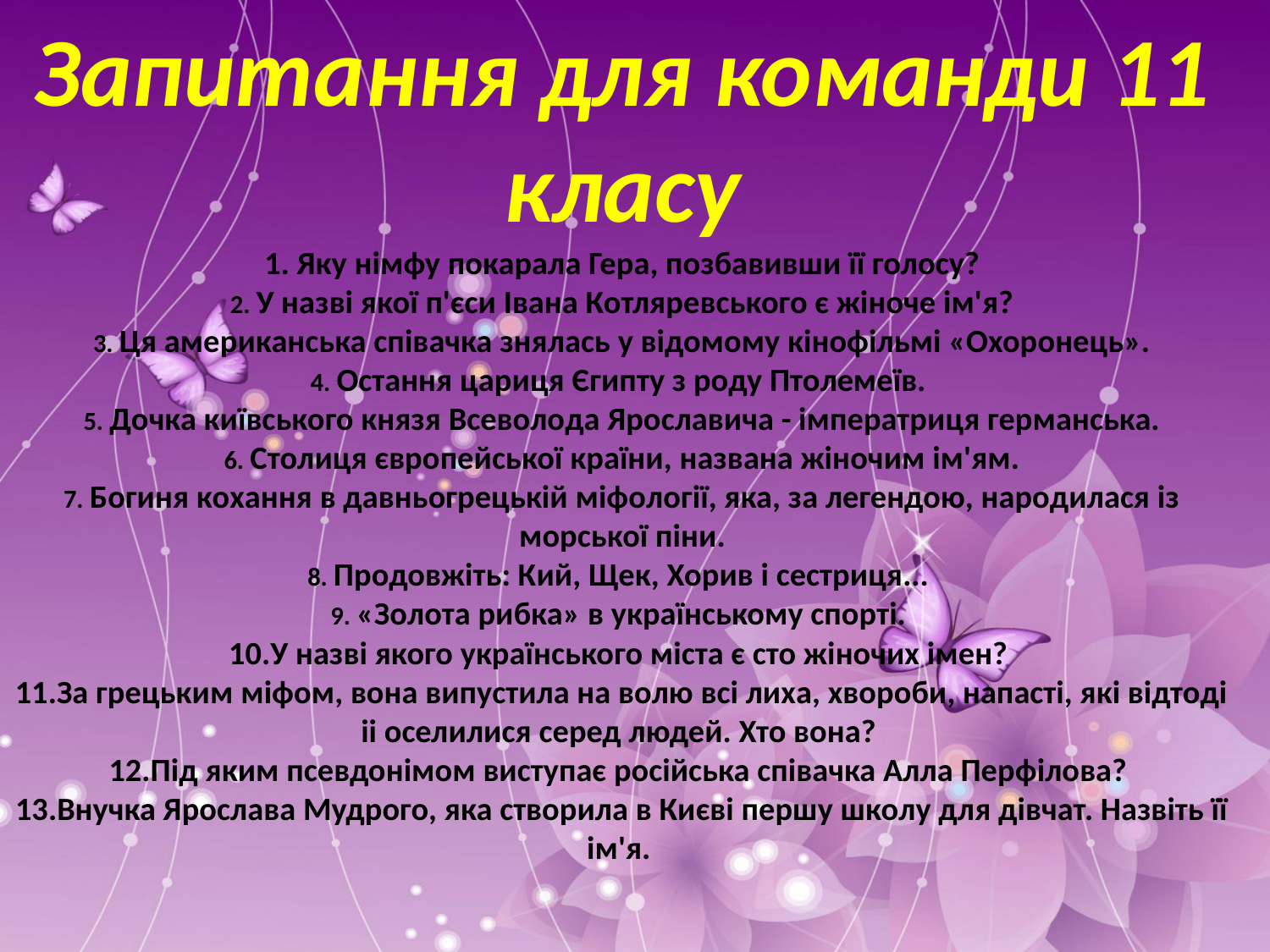

# Запитання для команди 11 класу 1. Яку німфу покарала Гера, позбавивши її голосу? 2. У назві якої п'єси Івана Котляревського є жіноче ім'я? 3. Ця американська співачка знялась у відомому кінофільмі «Охоронець». 4. Остання цариця Єгипту з роду Птолемеїв. 5. Дочка київського князя Всеволода Ярославича - імператриця германська. 6. Столиця європейської країни, названа жіночим ім'ям. 7. Богиня кохання в давньогрецькій міфології, яка, за легендою, народилася із морської піни. 8. Продовжіть: Кий, Щек, Хорив і сестриця... 9. «Золота рибка» в українському спорті. 10.У назві якого українського міста є сто жіночих імен? 11.За грецьким міфом, вона випустила на волю всі лиха, хвороби, напасті, які відтоді іі оселилися серед людей. Хто вона? 12.Під яким псевдонімом виступає російська співачка Алла Перфілова? 13.Внучка Ярослава Мудрого, яка створила в Києві першу школу для дівчат. Назвіть її ім'я.